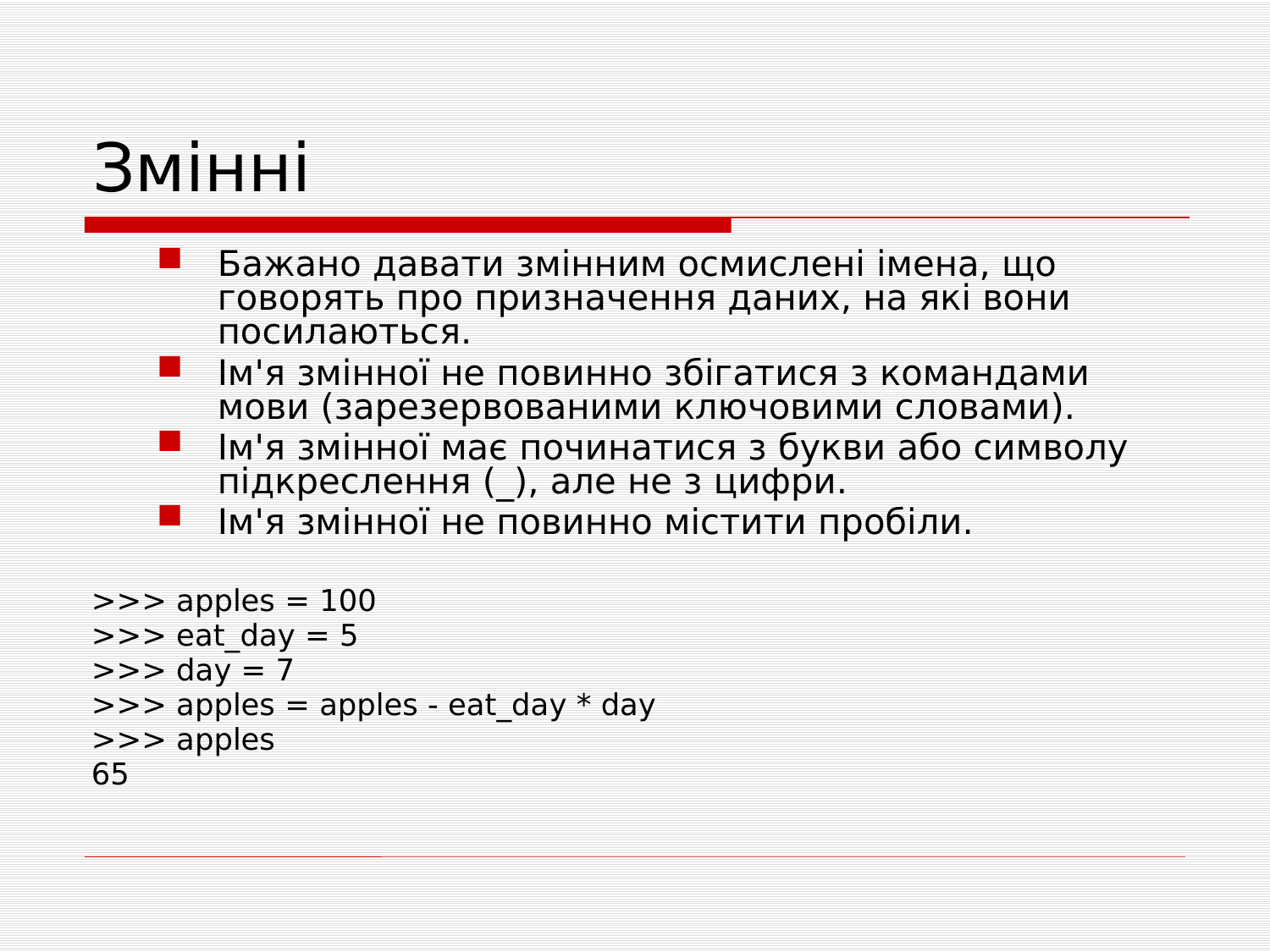

Змінні
Бажано давати змінним осмислені імена, що говорять про призначення даних, на які вони посилаються.
Ім'я змінної не повинно збігатися з командами мови (зарезервованими ключовими словами).
Ім'я змінної має починатися з букви або символу підкреслення (_), але не з цифри.
Ім'я змінної не повинно містити пробіли.

>>> apples = 100
>>> eat_day = 5
>>> day = 7
>>> apples = apples - eat_day * day
>>> apples
65